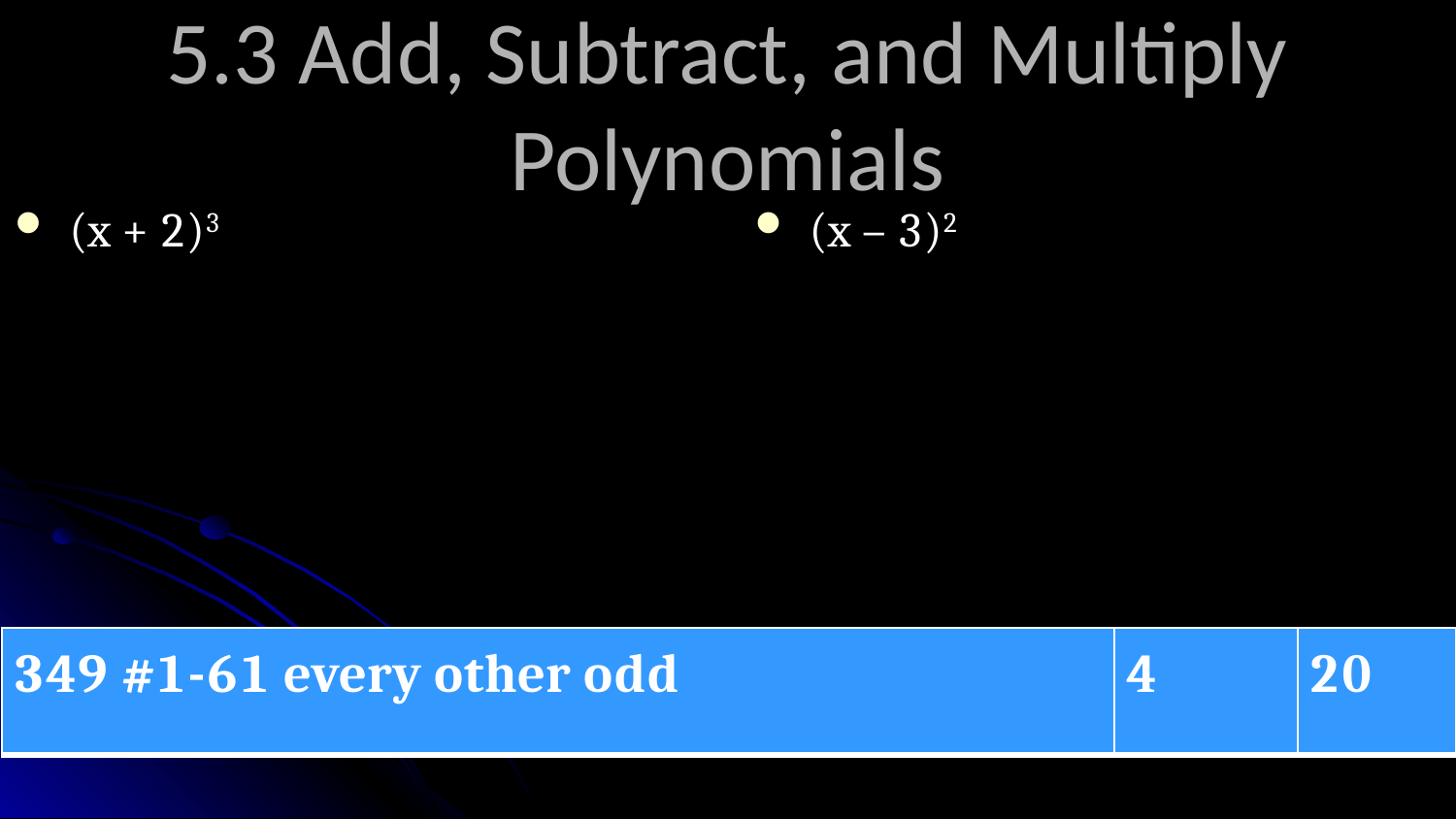

# 5.3 Add, Subtract, and Multiply Polynomials
(x + 2)3

(x – 3)2
| 349 #1-61 every other odd | 4 | 20 |
| --- | --- | --- |